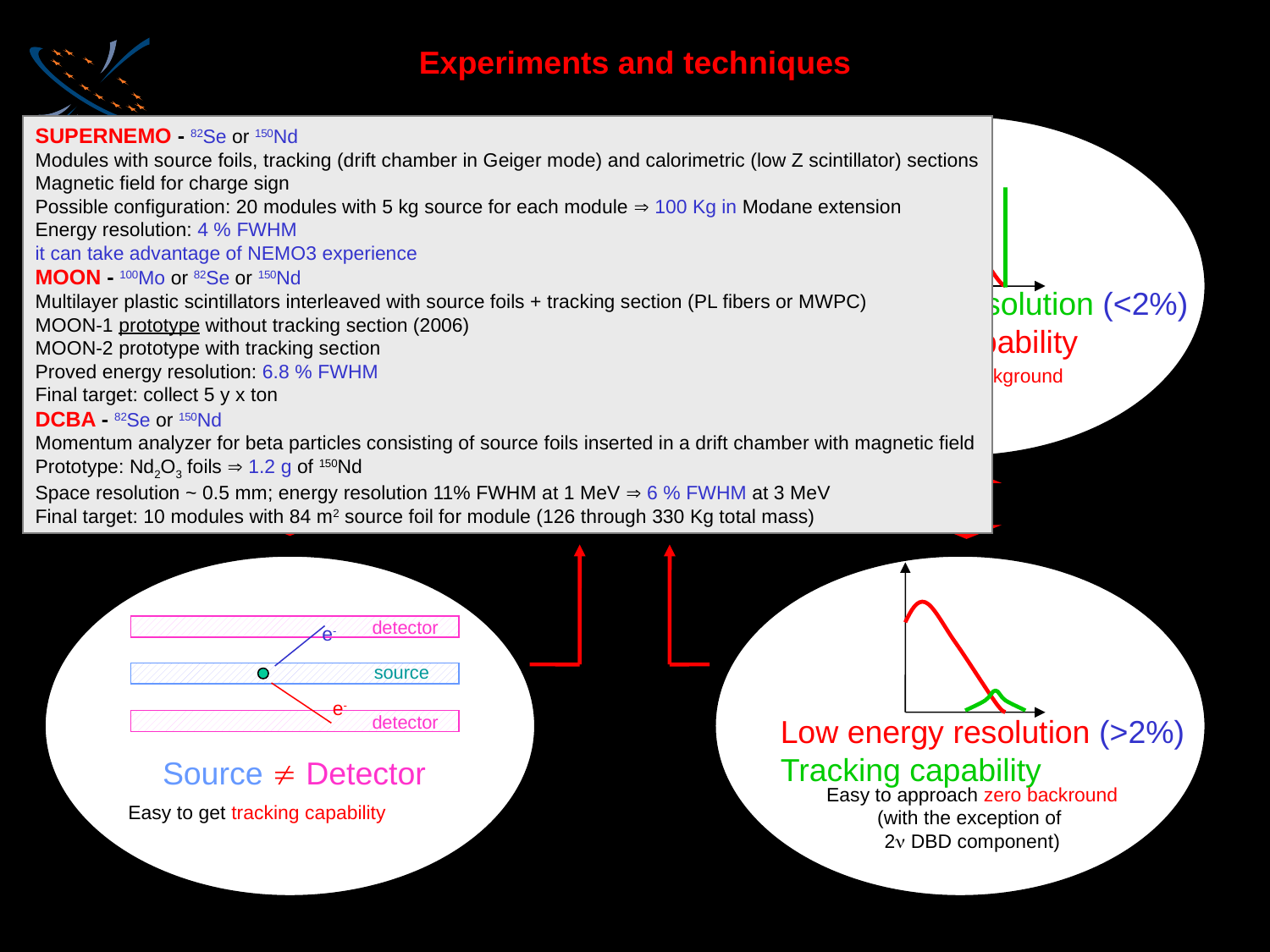

Experiments and techniques
SUPERNEMO - 82Se or 150Nd
Modules with source foils, tracking (drift chamber in Geiger mode) and calorimetric (low Z scintillator) sections
Magnetic field for charge sign
Possible configuration: 20 modules with 5 kg source for each module ⇒ 100 Kg in Modane extension
Energy resolution: 4 % FWHM
it can take advantage of NEMO3 experience
MOON - 100Mo or 82Se or 150Nd
Multilayer plastic scintillators interleaved with source foils + tracking section (PL fibers or MWPC)
MOON-1 prototype without tracking section (2006)
MOON-2 prototype with tracking section
Proved energy resolution: 6.8 % FWHM
Final target: collect 5 y x ton
DCBA - 82Se or 150Nd
Momentum analyzer for beta particles consisting of source foils inserted in a drift chamber with magnetic field
Prototype: Nd2O3 foils ⇒ 1.2 g of 150Nd
Space resolution ~ 0.5 mm; energy resolution 11% FWHM at 1 MeV ⇒ 6 % FWHM at 3 MeV
Final target: 10 modules with 84 m2 source foil for module (126 through 330 Kg total mass)

e-

e-
Source ≡ Detector
Easy to approach the ton scale

detector
e-

source

e-
detector

Source ≠ Detector
Easy to get tracking capability

High energy resolution (<2%)
No tracking capability
Easy to reject 2ν DBD background

Low energy resolution (>2%)
Tracking capability
Easy to approach zero backround
(with the exception of
2ν DBD component)